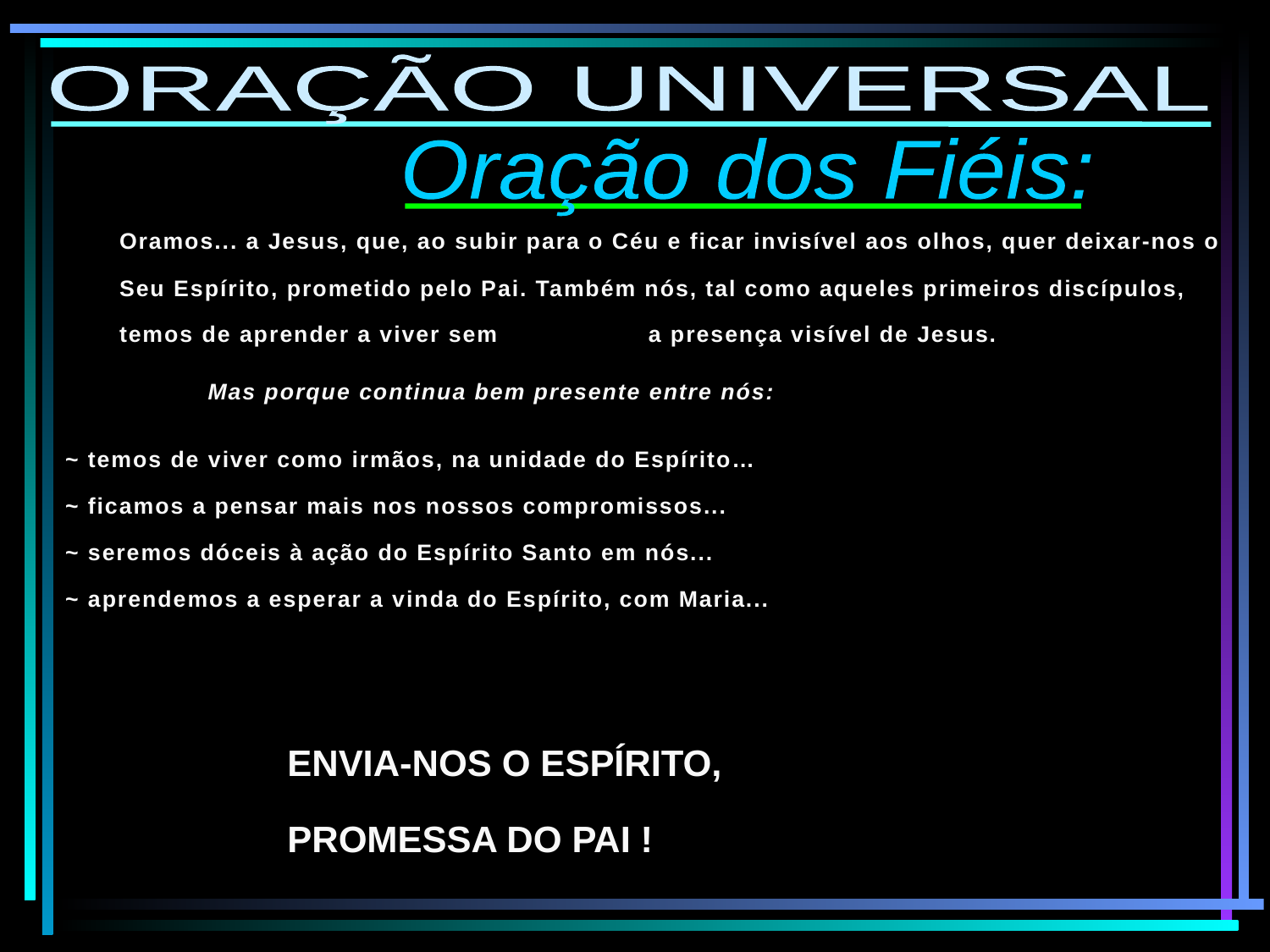

ORAÇÃO UNIVERSAL

Oração dos Fiéis:

Oramos... a Jesus, que, ao subir para o Céu e ficar invisível aos olhos, quer deixar-nos o Seu Espírito, prometido pelo Pai. Também nós, tal como aqueles primeiros discípulos, temos de aprender a viver sem                   a presença visível de Jesus.
	Mas porque continua bem presente entre nós:

 ~ temos de viver como irmãos, na unidade do Espírito…
 ~ ficamos a pensar mais nos nossos compromissos...
 ~ seremos dóceis à ação do Espírito Santo em nós...
 ~ aprendemos a esperar a vinda do Espírito, com Maria...
Envia-nos o espírito,
Promessa do Pai !